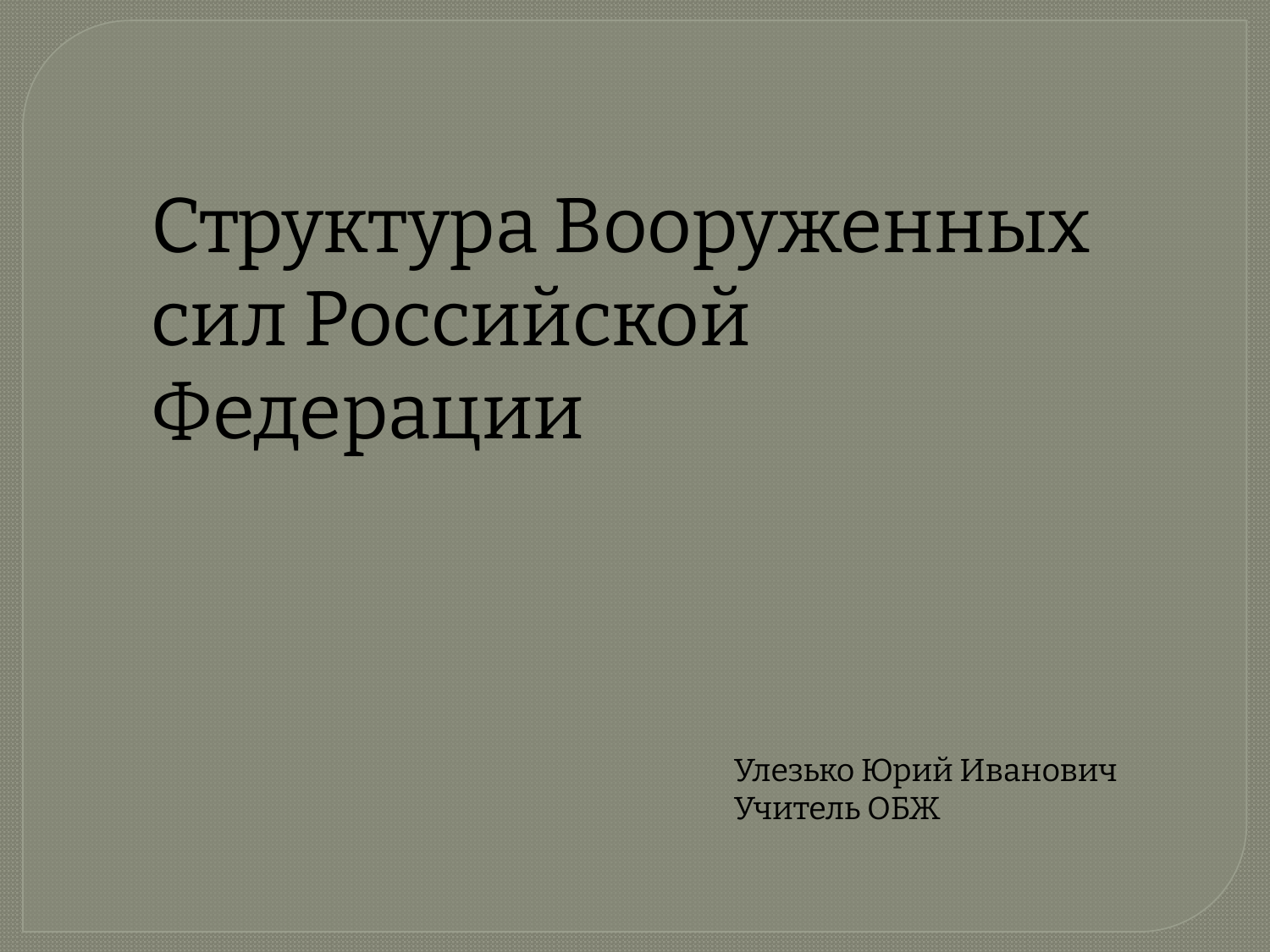

Структура Вооруженных сил Российской Федерации
Улезько Юрий Иванович
Учитель ОБЖ